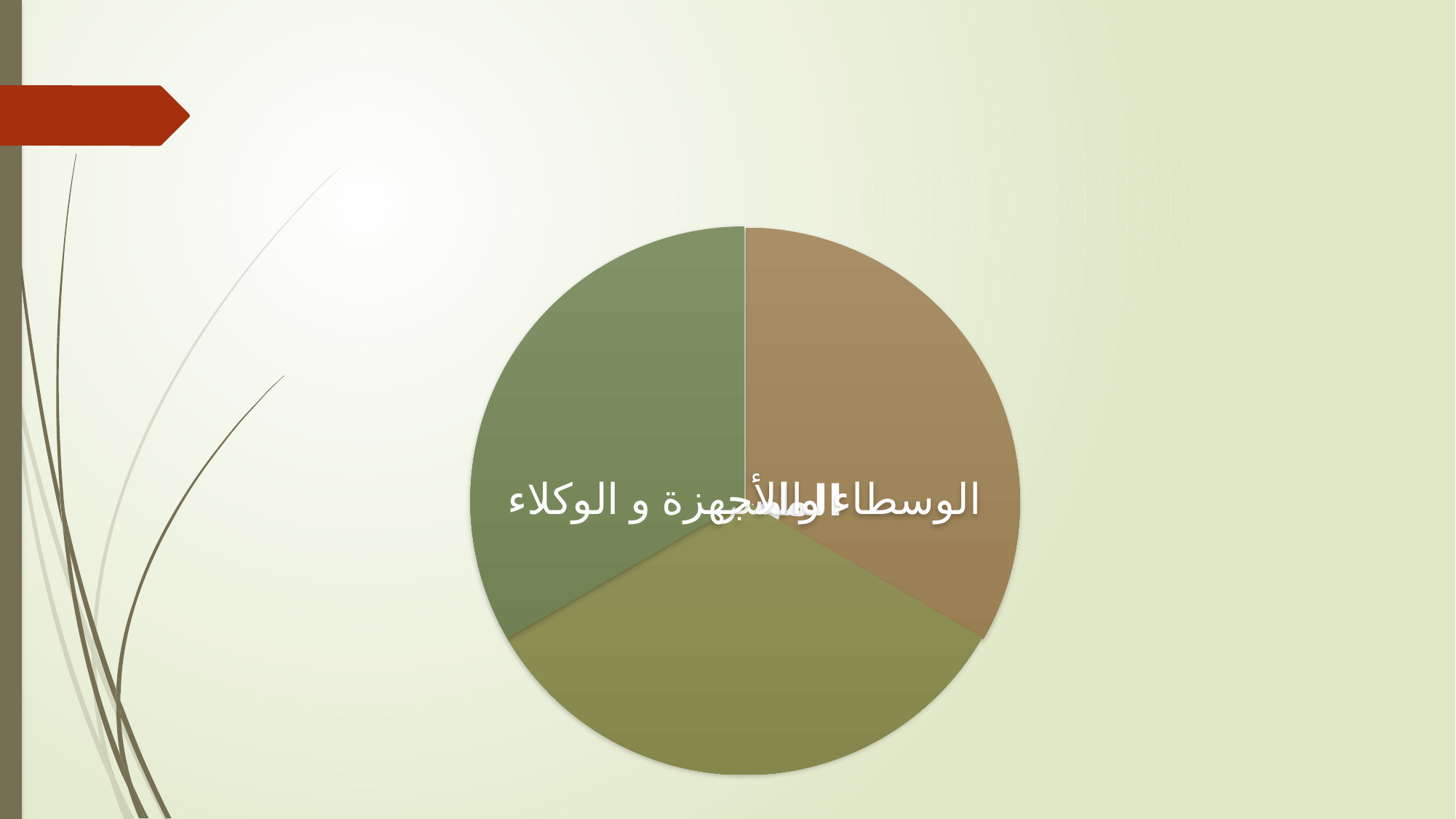

#
الموردون
السوق
الوسطاء و الأجهزة و الوكلاء